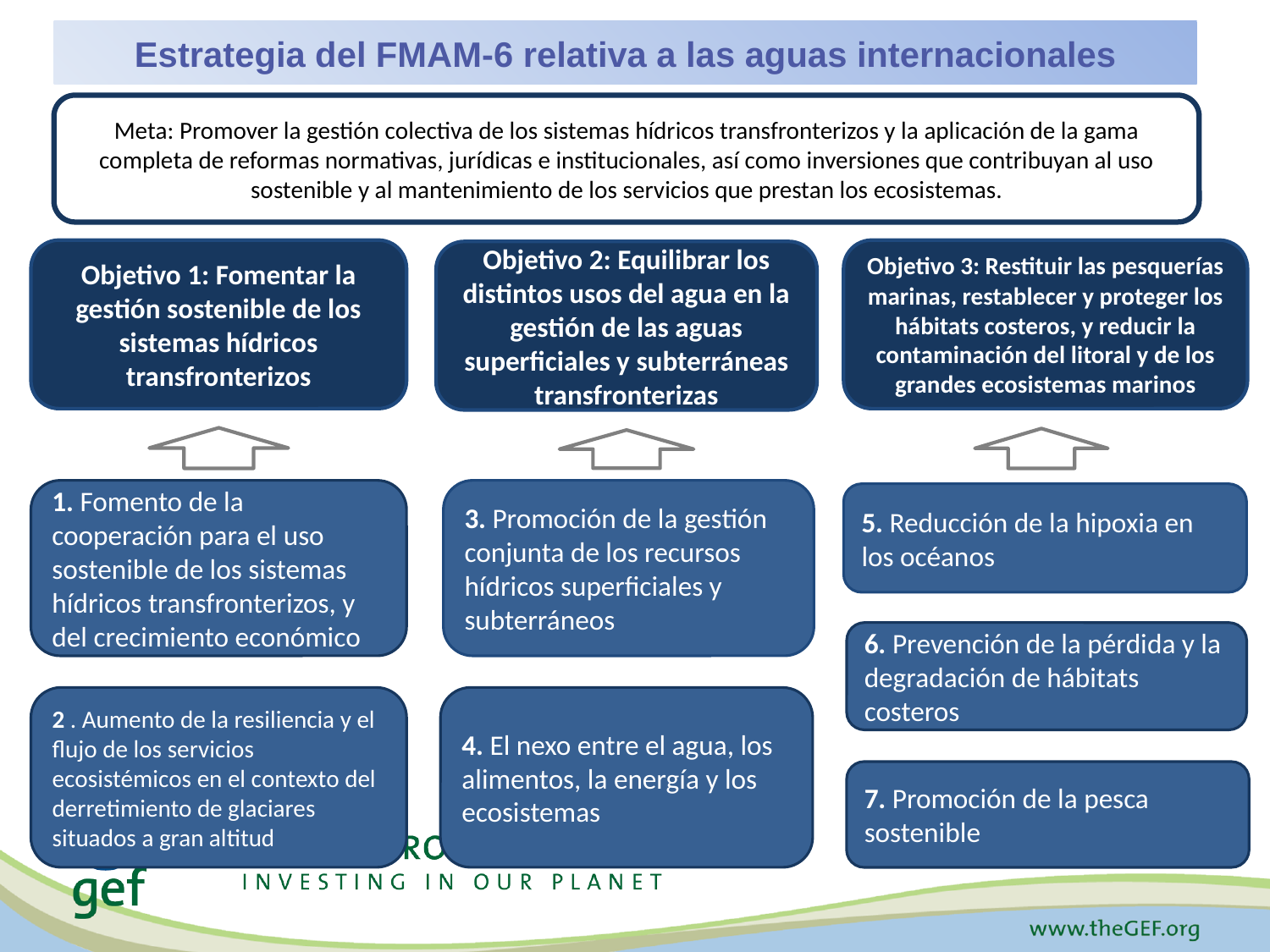

# Estrategia del FMAM-6 relativa a las aguas internacionales
Meta: Promover la gestión colectiva de los sistemas hídricos transfronterizos y la aplicación de la gama completa de reformas normativas, jurídicas e institucionales, así como inversiones que contribuyan al uso sostenible y al mantenimiento de los servicios que prestan los ecosistemas.
Objetivo 3: Restituir las pesquerías marinas, restablecer y proteger los hábitats costeros, y reducir la contaminación del litoral y de los grandes ecosistemas marinos
Objetivo 1: Fomentar la gestión sostenible de los sistemas hídricos transfronterizos
Objetivo 2: Equilibrar los distintos usos del agua en la gestión de las aguas superficiales y subterráneas transfronterizas

1. Fomento de la cooperación para el uso sostenible de los sistemas hídricos transfronterizos, y del crecimiento económico
3. Promoción de la gestión conjunta de los recursos hídricos superficiales y subterráneos
5. Reducción de la hipoxia en los océanos
6. Prevención de la pérdida y la degradación de hábitats costeros
2 . Aumento de la resiliencia y el flujo de los servicios ecosistémicos en el contexto del derretimiento de glaciares situados a gran altitud
4. El nexo entre el agua, los alimentos, la energía y los ecosistemas
7. Promoción de la pesca sostenible